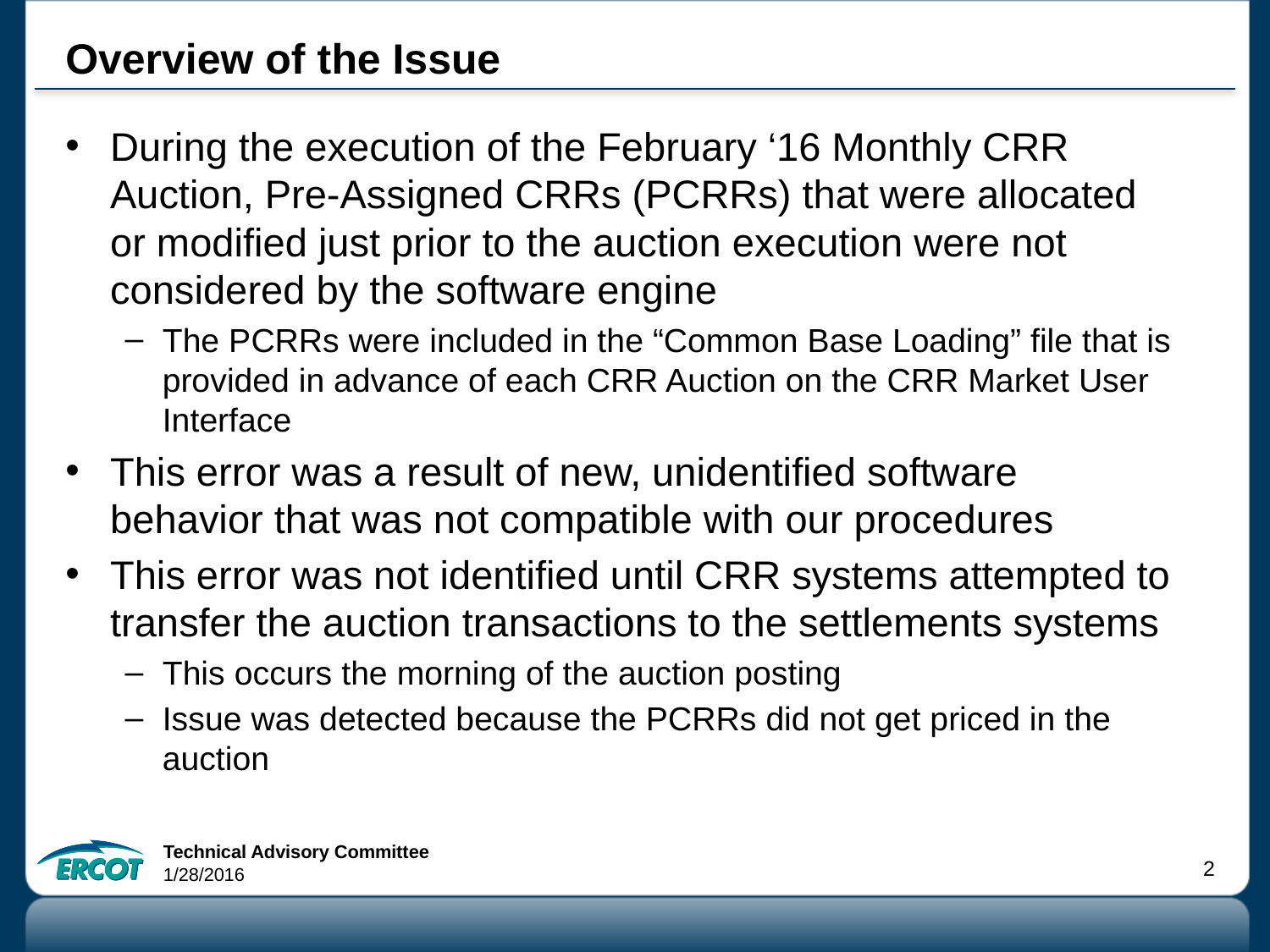

# Overview of the Issue
During the execution of the February ‘16 Monthly CRR Auction, Pre-Assigned CRRs (PCRRs) that were allocated or modified just prior to the auction execution were not considered by the software engine
The PCRRs were included in the “Common Base Loading” file that is provided in advance of each CRR Auction on the CRR Market User Interface
This error was a result of new, unidentified software behavior that was not compatible with our procedures
This error was not identified until CRR systems attempted to transfer the auction transactions to the settlements systems
This occurs the morning of the auction posting
Issue was detected because the PCRRs did not get priced in the auction